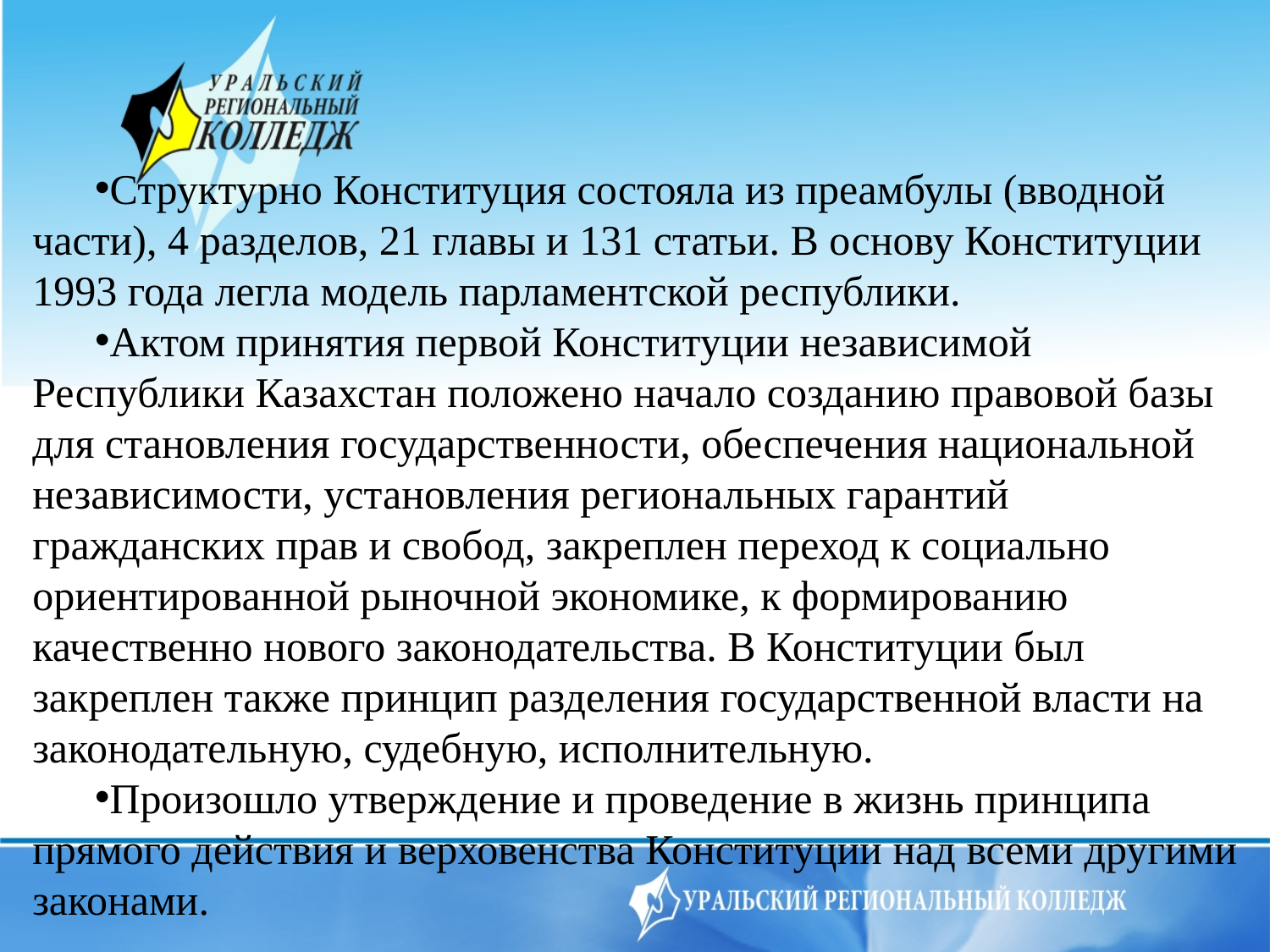

Структурно Конституция состояла из преамбулы (вводной части), 4 разделов, 21 главы и 131 статьи. В основу Конституции 1993 года легла модель парламентской республики.
Актом принятия первой Конституции независимой Республики Казахстан положено начало созданию правовой базы для становления государственности, обеспечения национальной независимости, установления региональных гарантий гражданских прав и свобод, закреплен переход к социально ориентированной рыночной экономике, к формированию качественно нового законодательства. В Конституции был закреплен также принцип разделения государственной власти на законодательную, судебную, исполнительную.
Произошло утверждение и проведение в жизнь принципа прямого действия и верховенства Конституции над всеми другими законами.